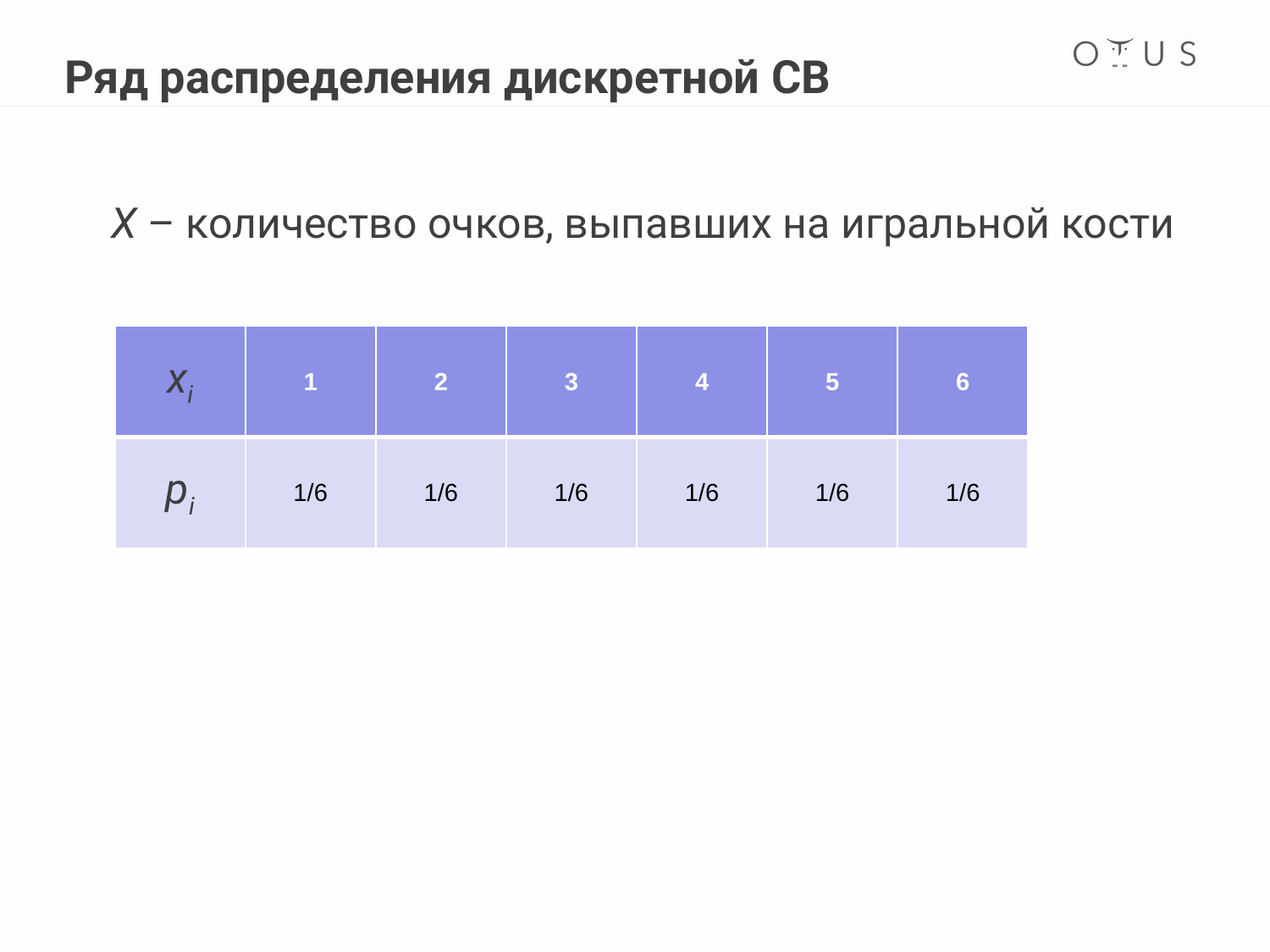

Ряд распределения дискретной СВ

X – количество очков, выпавших на игральной кости

| xi | 1 | 2 | 3 | 4 | 5 | 6 |
| --- | --- | --- | --- | --- | --- | --- |
| pi | 1/6 | 1/6 | 1/6 | 1/6 | 1/6 | 1/6 |